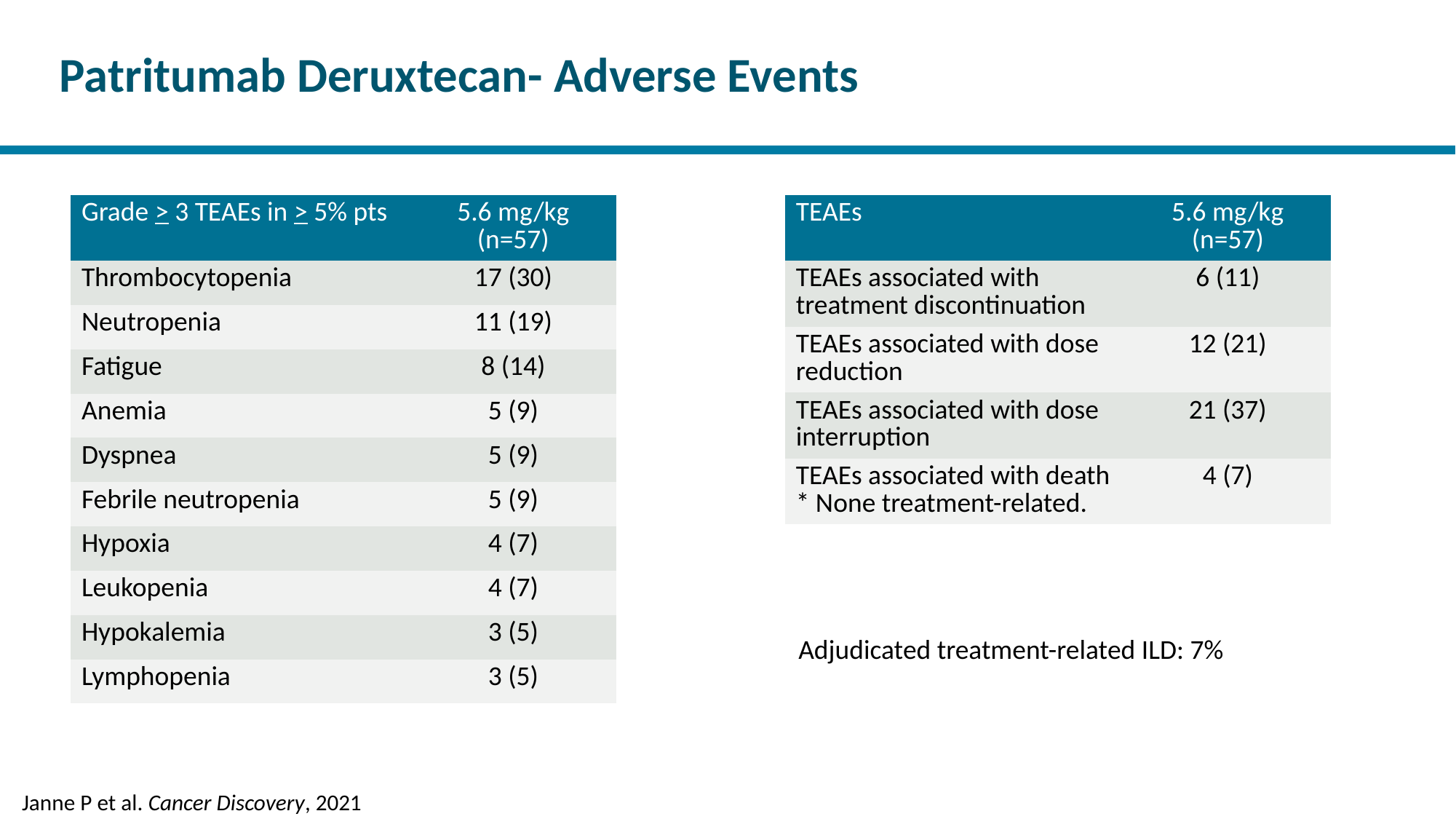

# Patritumab Deruxtecan- Adverse Events
| Grade > 3 TEAEs in > 5% pts | 5.6 mg/kg (n=57) |
| --- | --- |
| Thrombocytopenia | 17 (30) |
| Neutropenia | 11 (19) |
| Fatigue | 8 (14) |
| Anemia | 5 (9) |
| Dyspnea | 5 (9) |
| Febrile neutropenia | 5 (9) |
| Hypoxia | 4 (7) |
| Leukopenia | 4 (7) |
| Hypokalemia | 3 (5) |
| Lymphopenia | 3 (5) |
| TEAEs | 5.6 mg/kg (n=57) |
| --- | --- |
| TEAEs associated with treatment discontinuation | 6 (11) |
| TEAEs associated with dose reduction | 12 (21) |
| TEAEs associated with dose interruption | 21 (37) |
| TEAEs associated with death \* None treatment-related. | 4 (7) |
Adjudicated treatment-related ILD: 7%

Janne P et al. Cancer Discovery, 2021